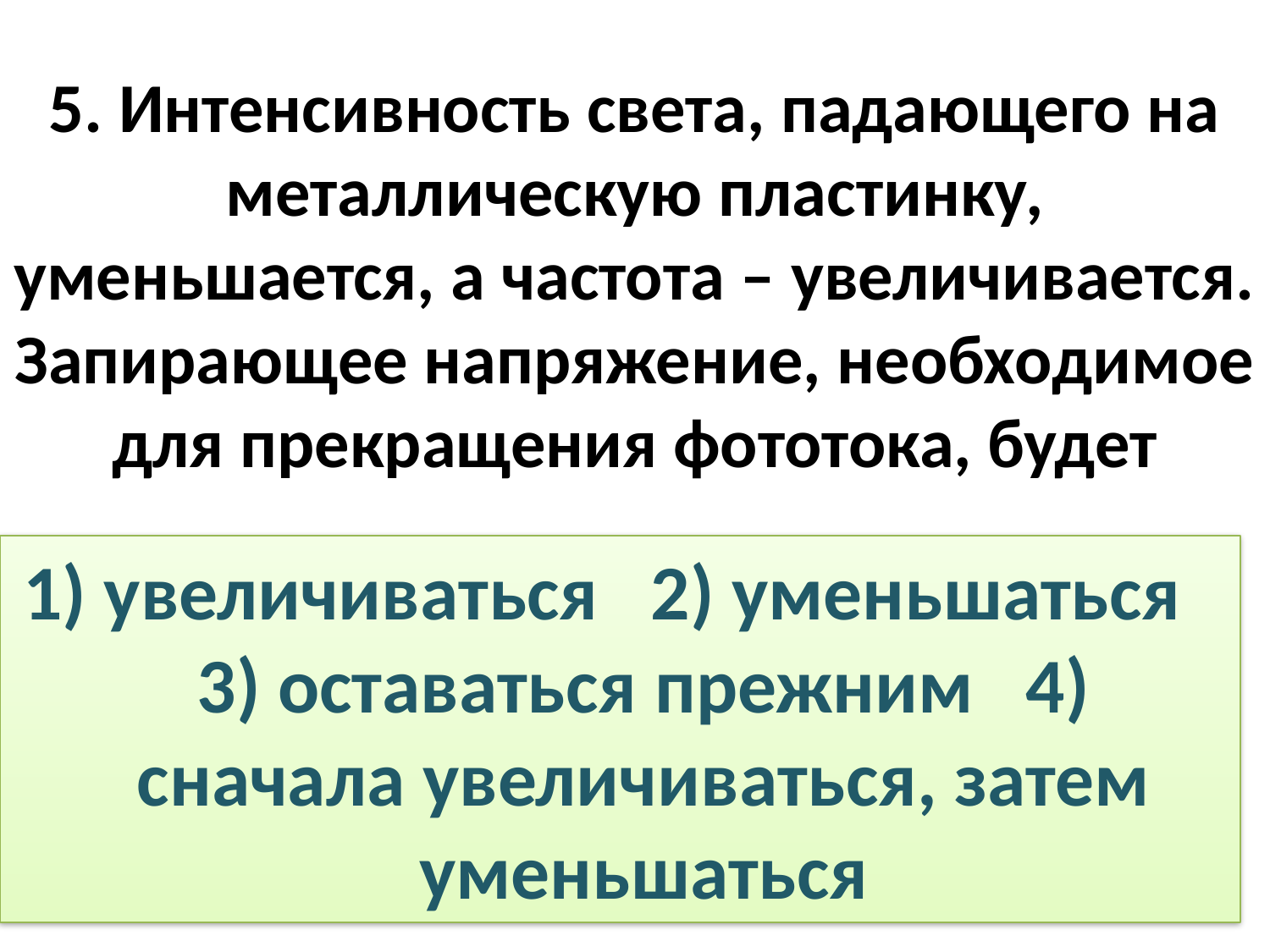

# 5. Интенсивность света, падающего на металлическую пластинку, уменьшается, а частота – увеличивается. Запирающее напряжение, необходимое для прекращения фототока, будет
1) увеличиваться   2) уменьшаться   3) оставаться прежним   4) сначала увеличиваться, затем уменьшаться